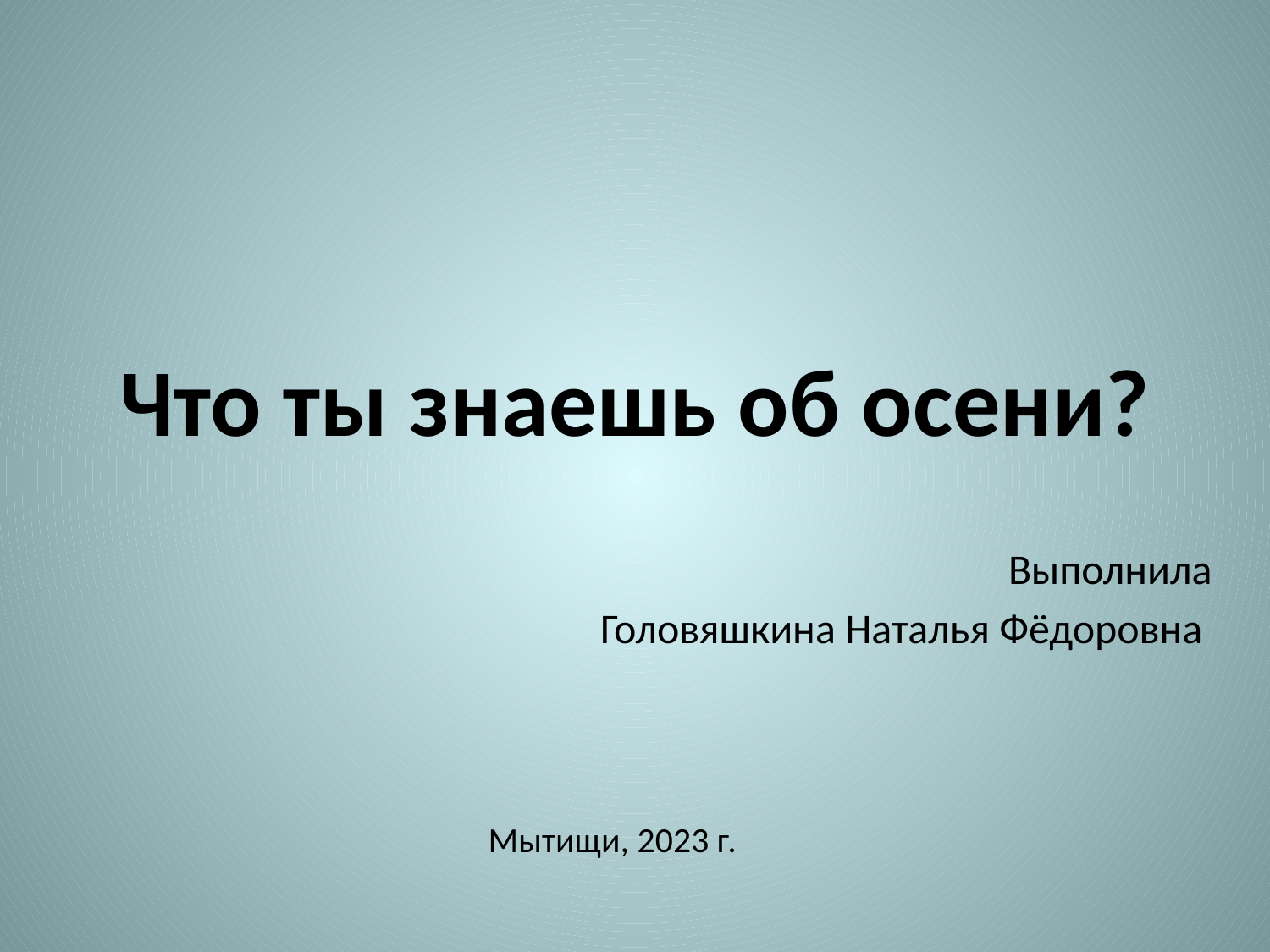

# Что ты знаешь об осени?
Выполнила
Головяшкина Наталья Фёдоровна

Мытищи, 2023 г.